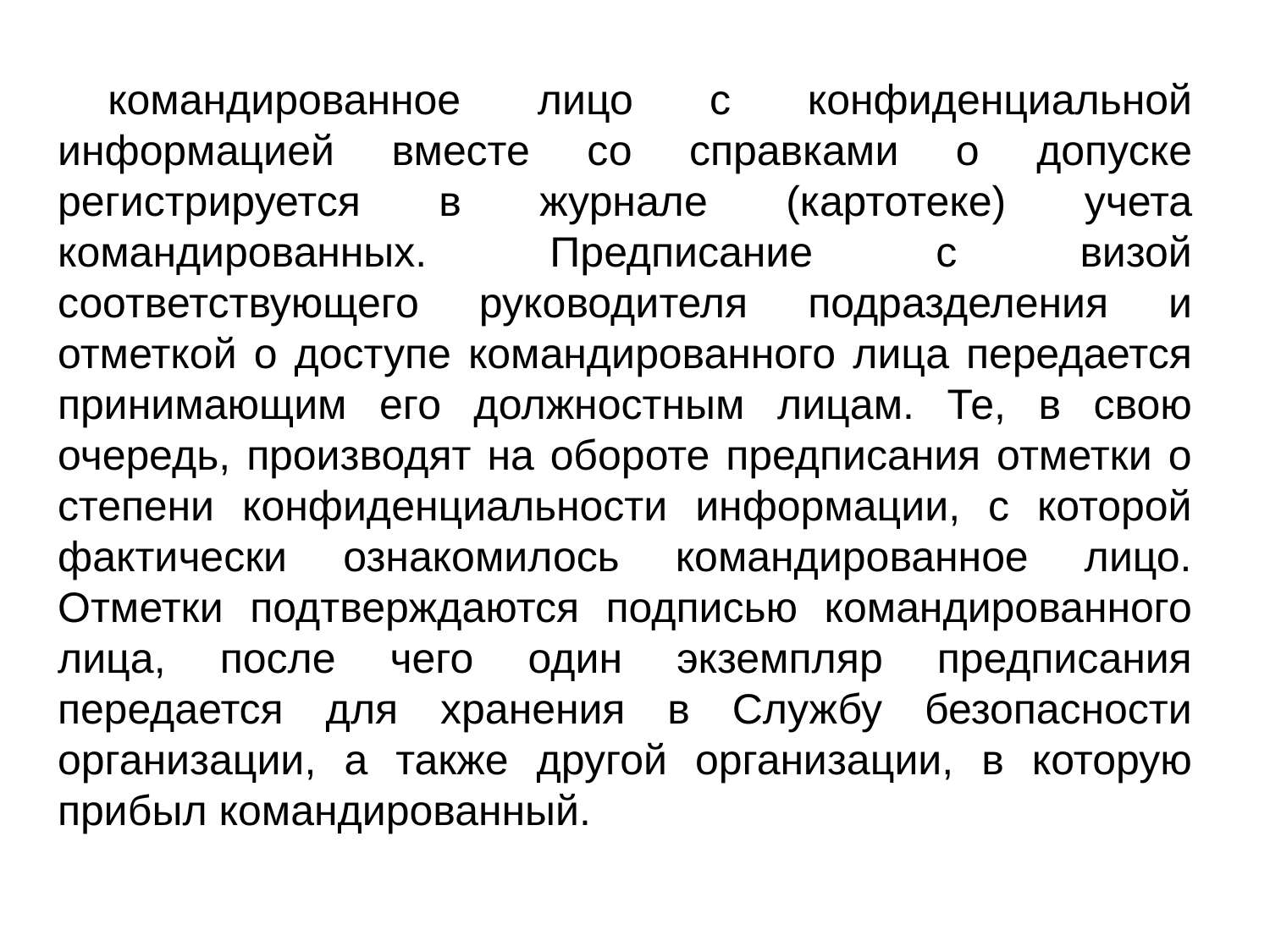

командированное лицо с конфиденциальной информацией вместе со справками о допуске регистрируется в журнале (картотеке) учета командированных. Предписание с визой соответствующего руководителя подразделения и отметкой о доступе командированного лица передается принимающим его должностным лицам. Те, в свою очередь, производят на обороте предписания отметки о степени конфиденциальности информации, с которой фактически ознакомилось командированное лицо. Отметки подтверждаются подписью командированного лица, после чего один экземпляр предписания передается для хранения в Службу безопасности организации, а также другой организации, в которую прибыл командированный.